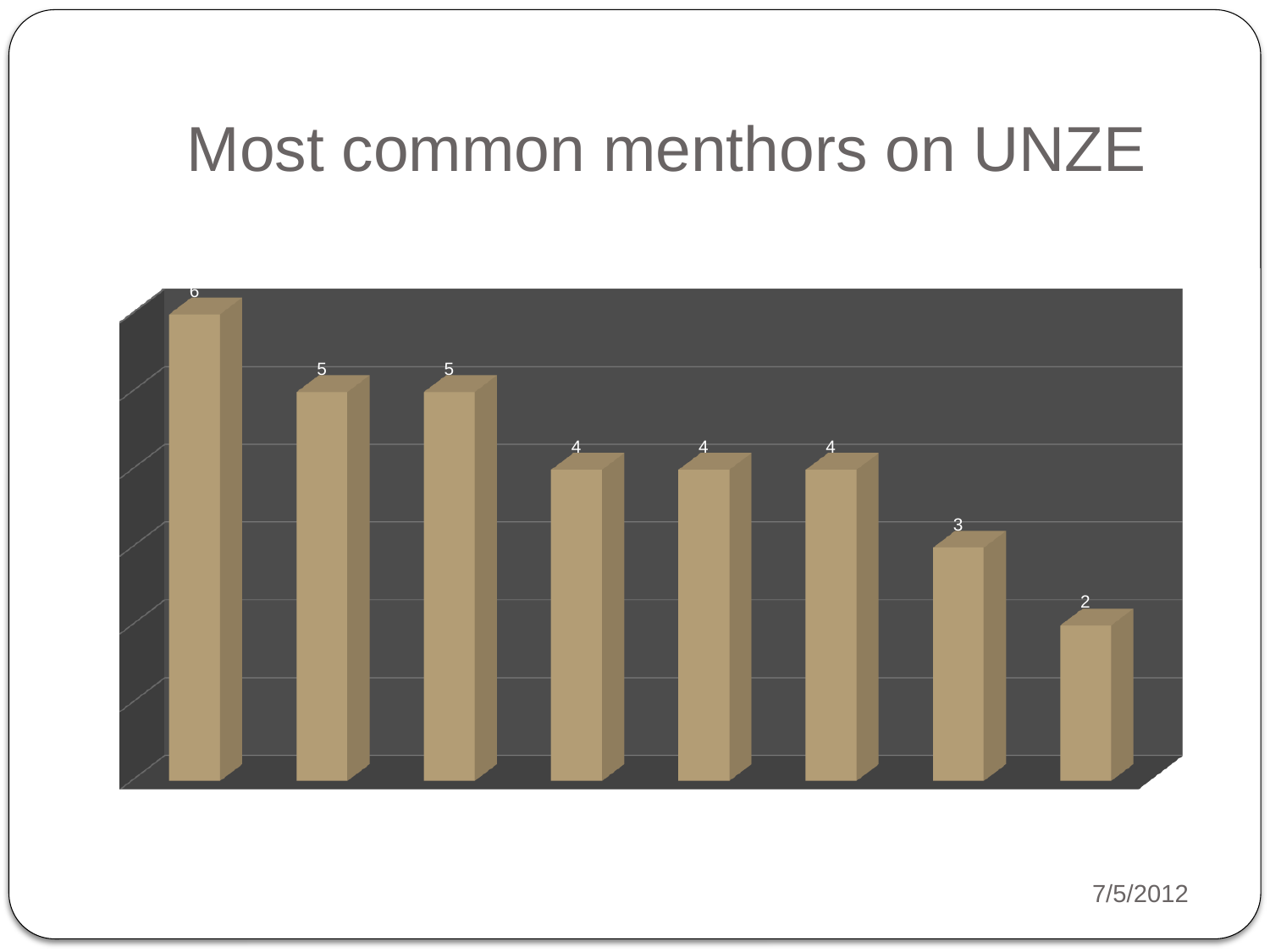

# Most common menthors on UNZE

[unsupported chart]

7/5/2012